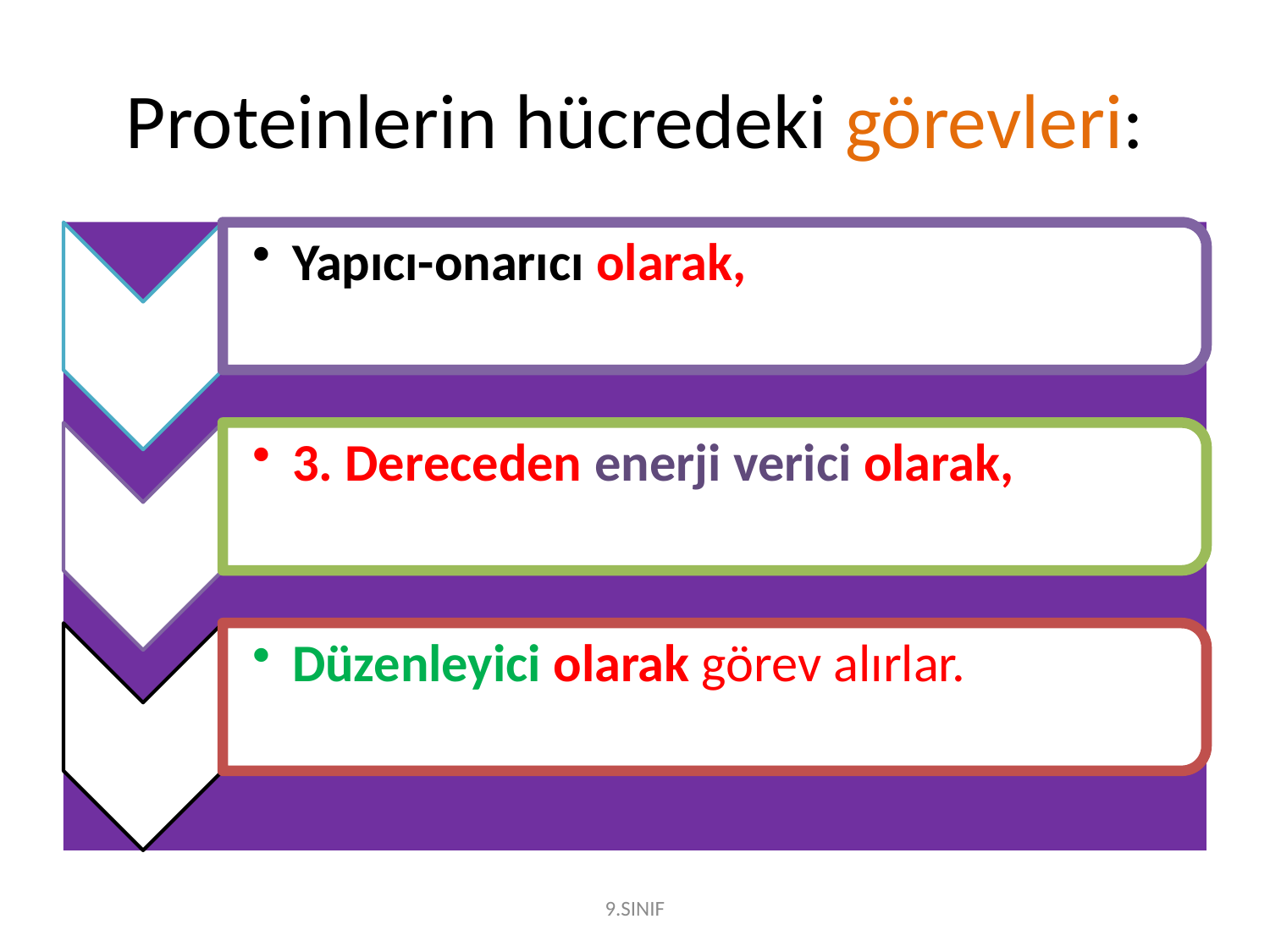

# Proteinlerin hücredeki görevleri:

Yapıcı-onarıcı olarak,

3. Dereceden enerji verici olarak,

Düzenleyici olarak görev alırlar.

9.SINIF